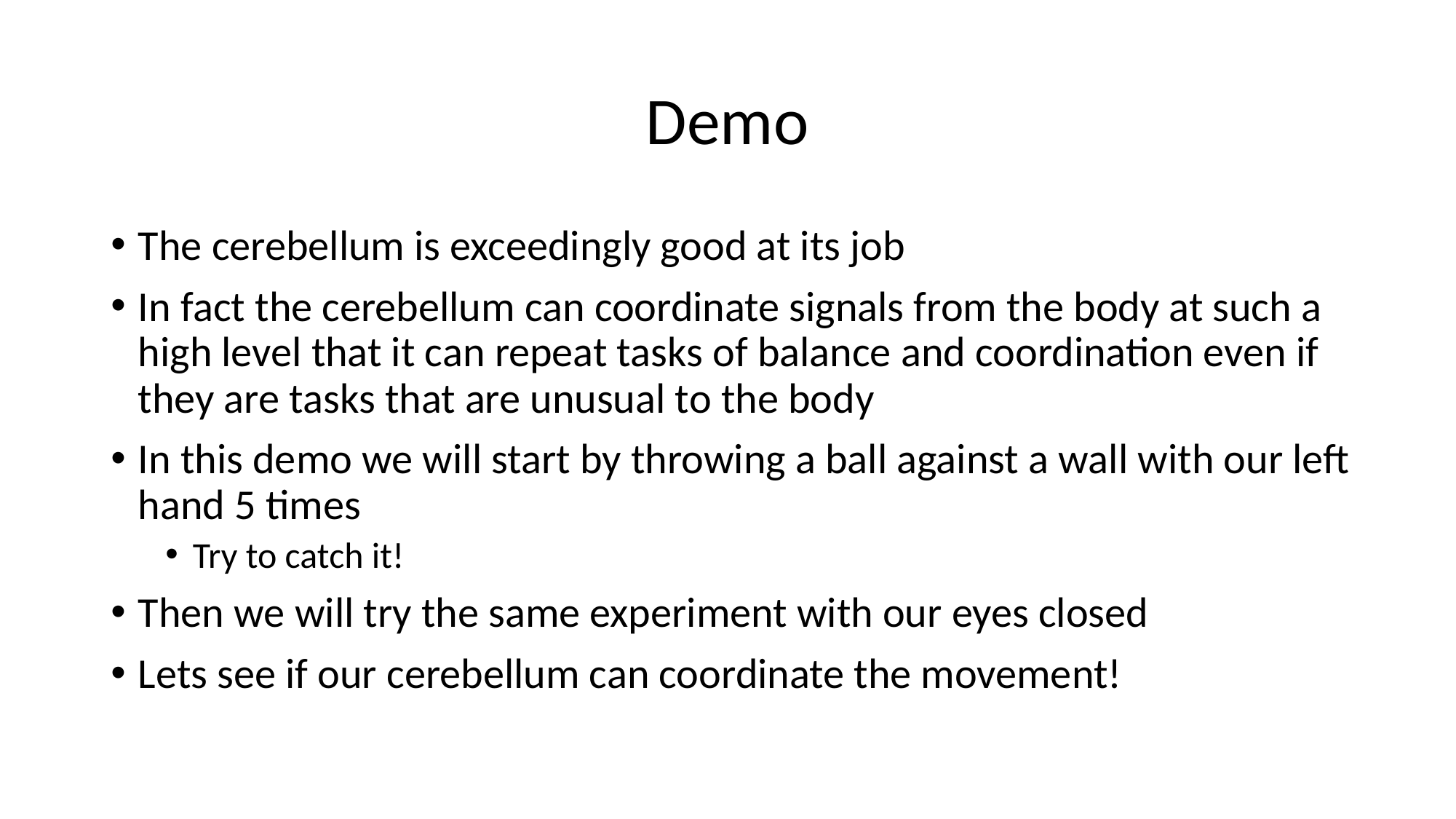

# Demo
The cerebellum is exceedingly good at its job
In fact the cerebellum can coordinate signals from the body at such a high level that it can repeat tasks of balance and coordination even if they are tasks that are unusual to the body
In this demo we will start by throwing a ball against a wall with our left hand 5 times
Try to catch it!
Then we will try the same experiment with our eyes closed
Lets see if our cerebellum can coordinate the movement!